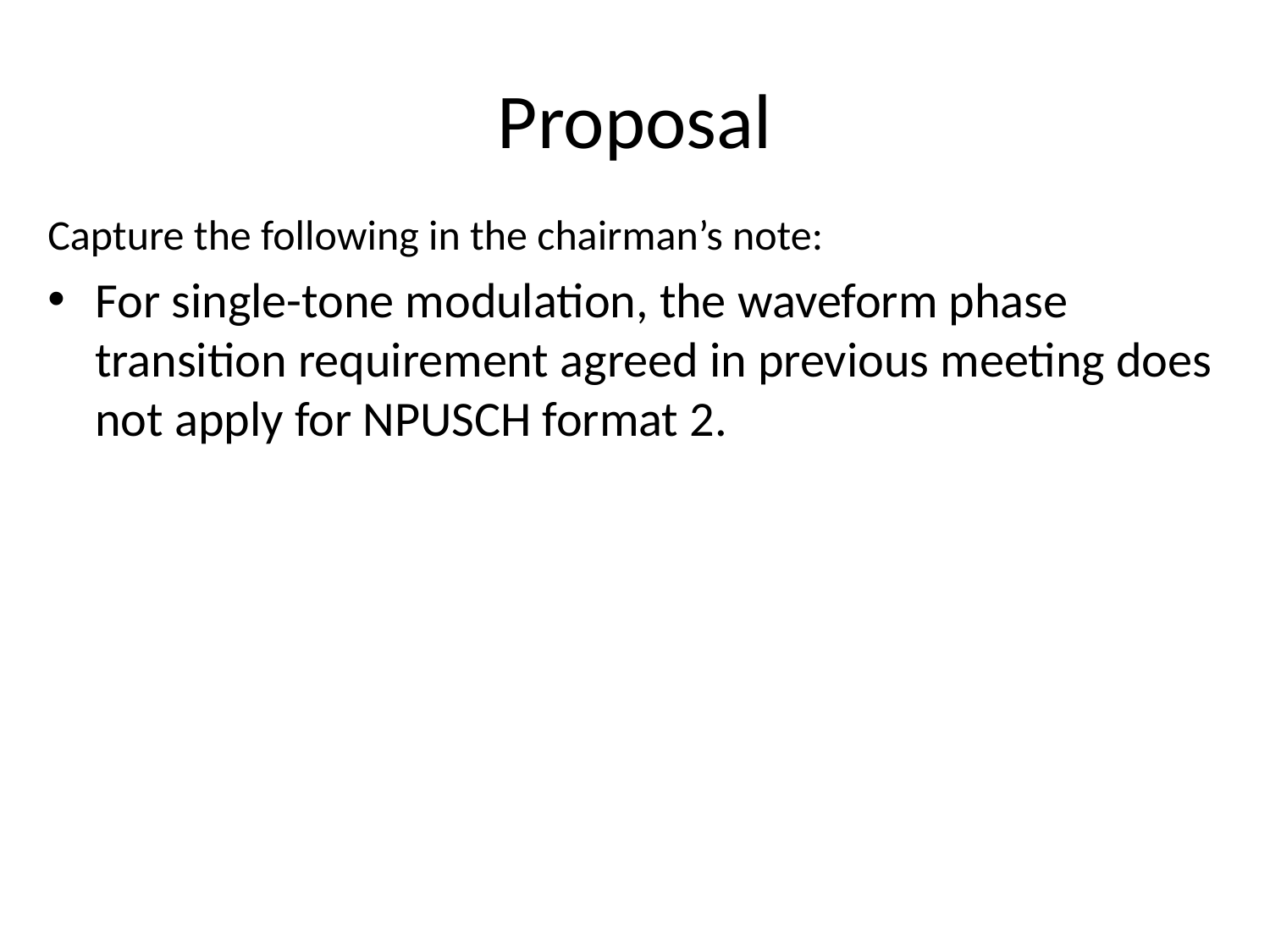

# Proposal
Capture the following in the chairman’s note:
For single-tone modulation, the waveform phase transition requirement agreed in previous meeting does not apply for NPUSCH format 2.